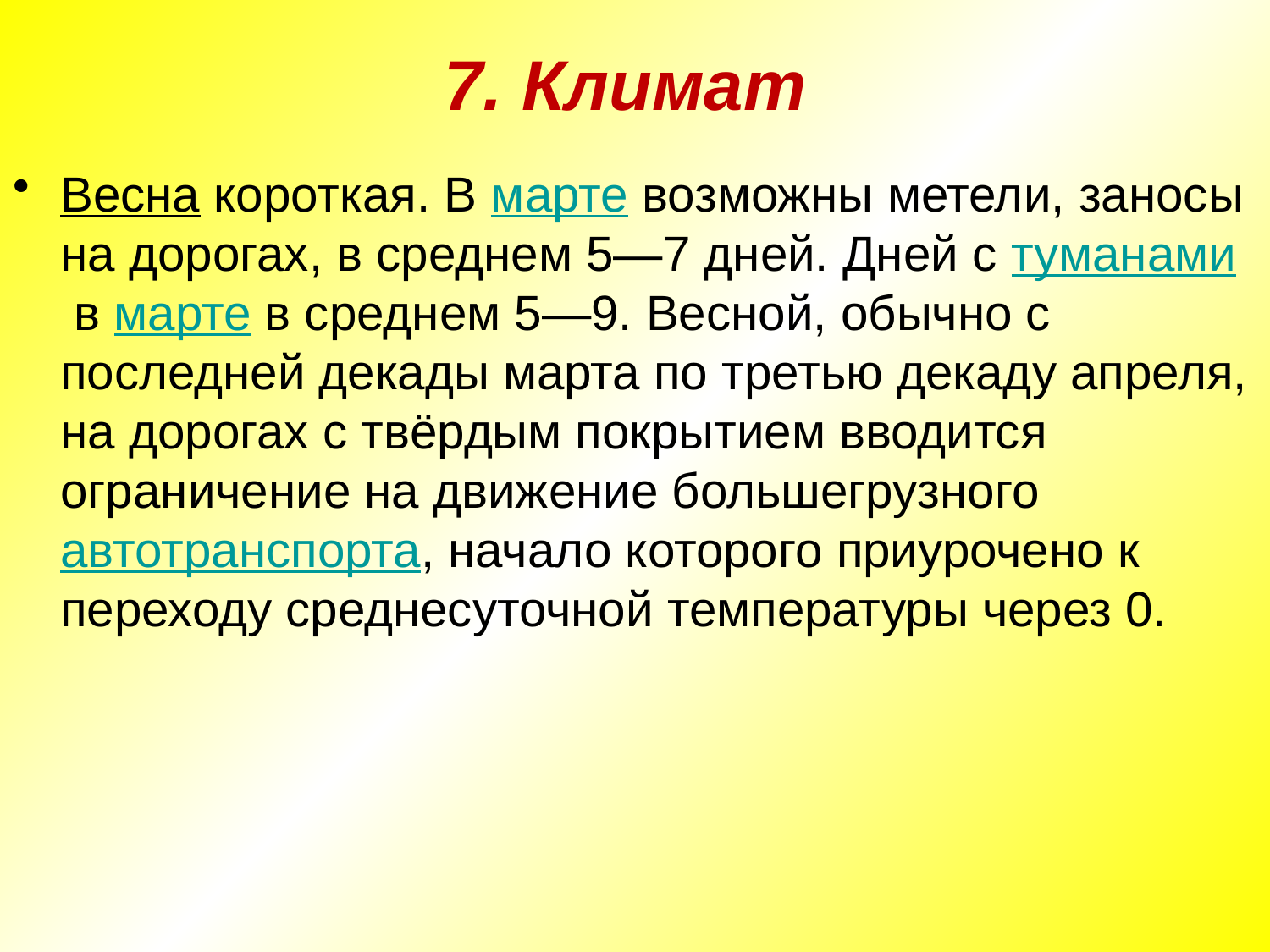

# 7. Климат
Весна короткая. В марте возможны метели, заносы на дорогах, в среднем 5—7 дней. Дней с туманами в марте в среднем 5—9. Весной, обычно с последней декады марта по третью декаду апреля, на дорогах с твёрдым покрытием вводится ограничение на движение большегрузного автотранспорта, начало которого приурочено к переходу среднесуточной температуры через 0.